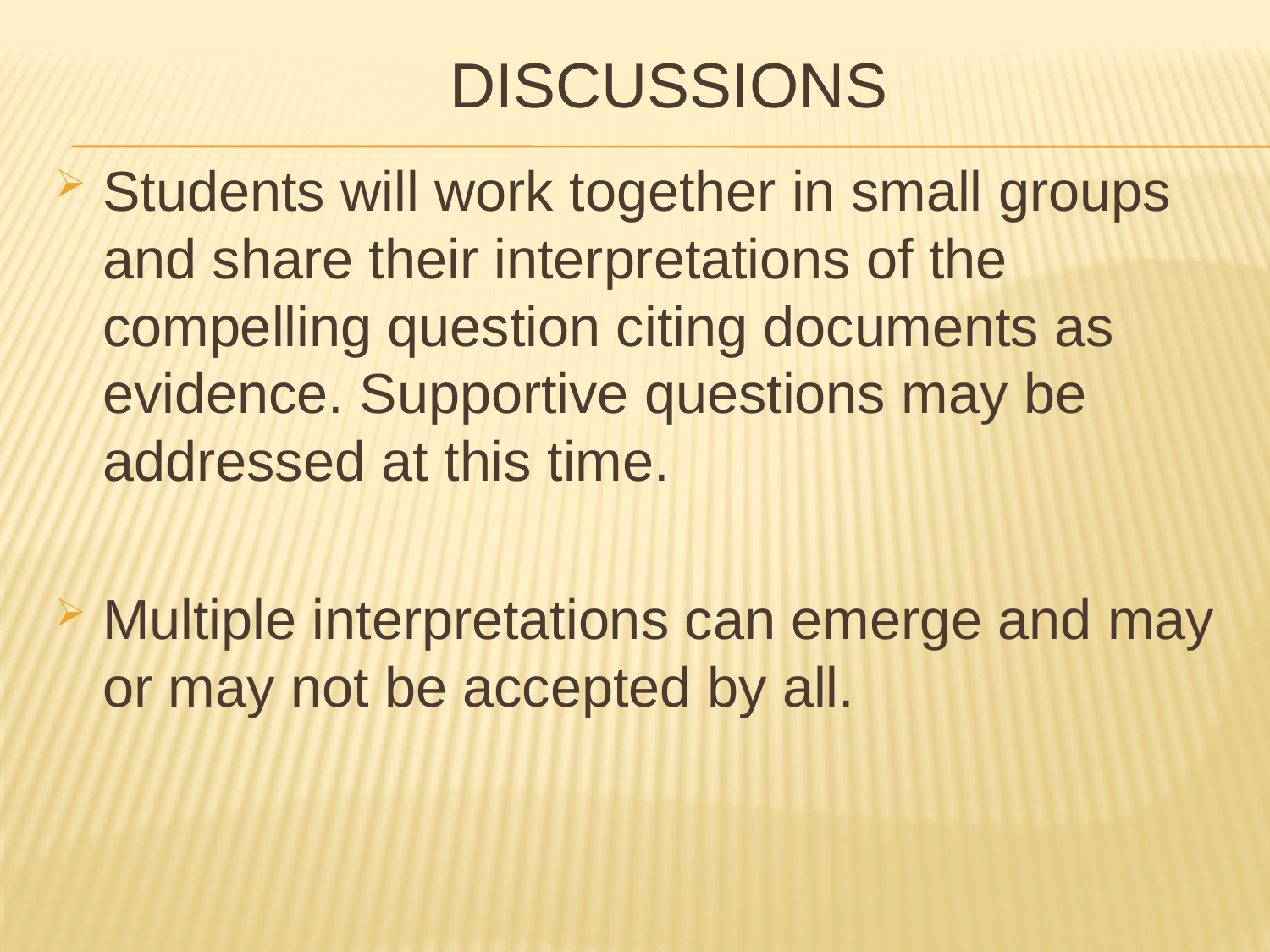

# DISCUSSIONS
Students will work together in small groups and share their interpretations of the compelling question citing documents as evidence. Supportive questions may be addressed at this time.

Multiple interpretations can emerge and may or may not be accepted by all.